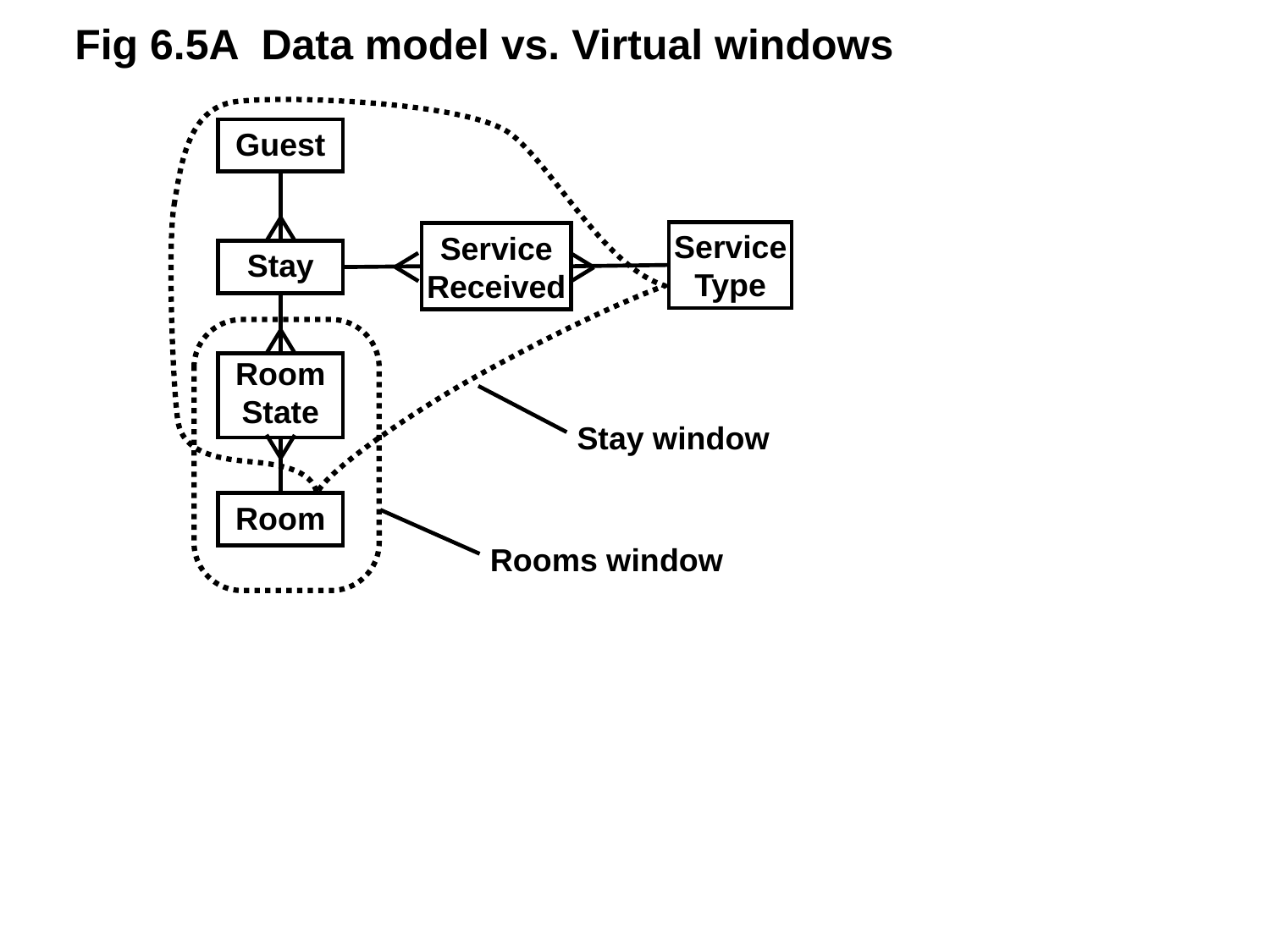

Fig 6.5A  Data model vs. Virtual windows

Stay window
Guest

Service
Type
Service
Received
Stay

Room
State

Room
Rooms window